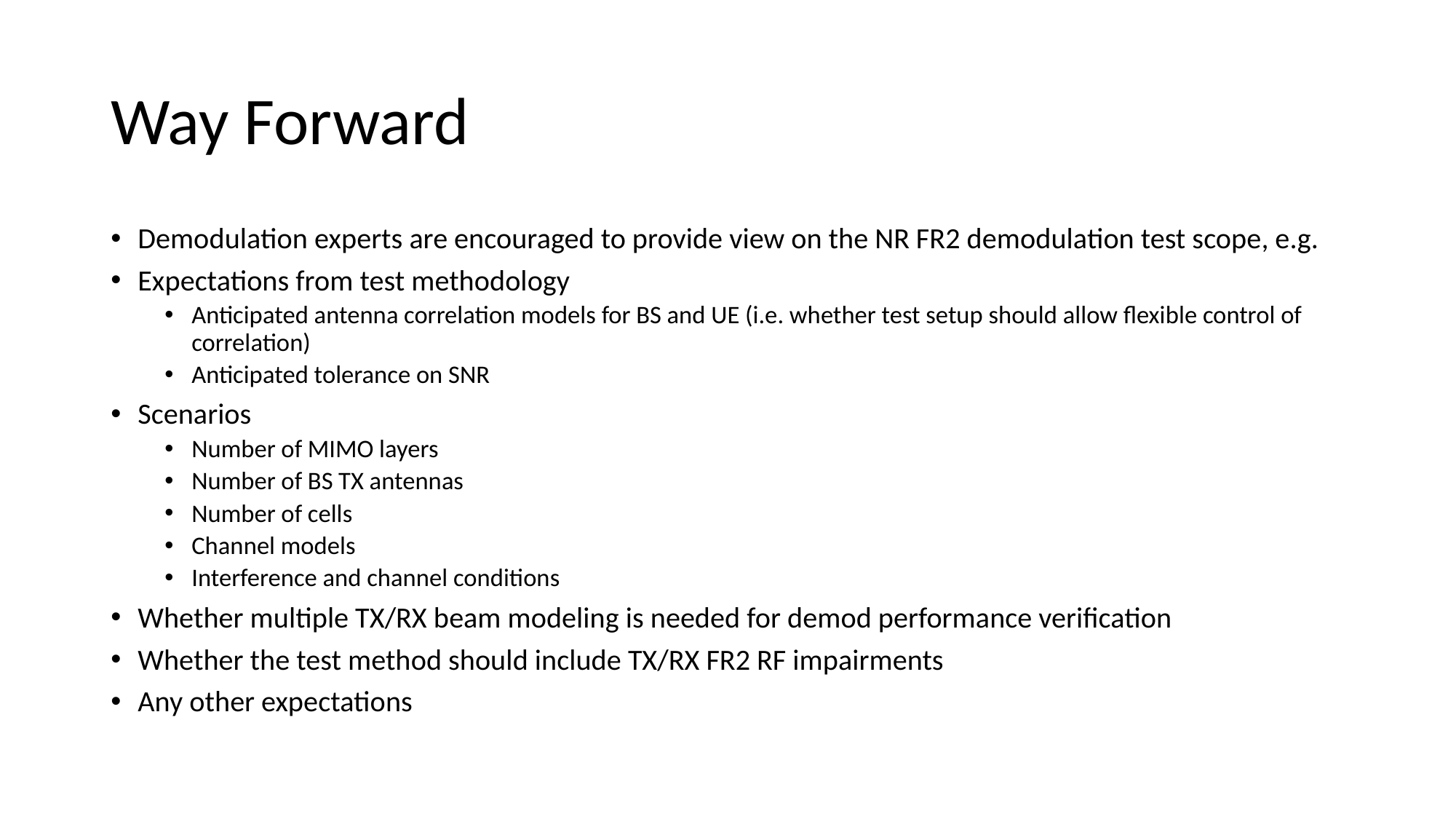

# Way Forward
Demodulation experts are encouraged to provide view on the NR FR2 demodulation test scope, e.g.
Expectations from test methodology
Anticipated antenna correlation models for BS and UE (i.e. whether test setup should allow flexible control of correlation)
Anticipated tolerance on SNR
Scenarios
Number of MIMO layers
Number of BS TX antennas
Number of cells
Channel models
Interference and channel conditions
Whether multiple TX/RX beam modeling is needed for demod performance verification
Whether the test method should include TX/RX FR2 RF impairments
Any other expectations